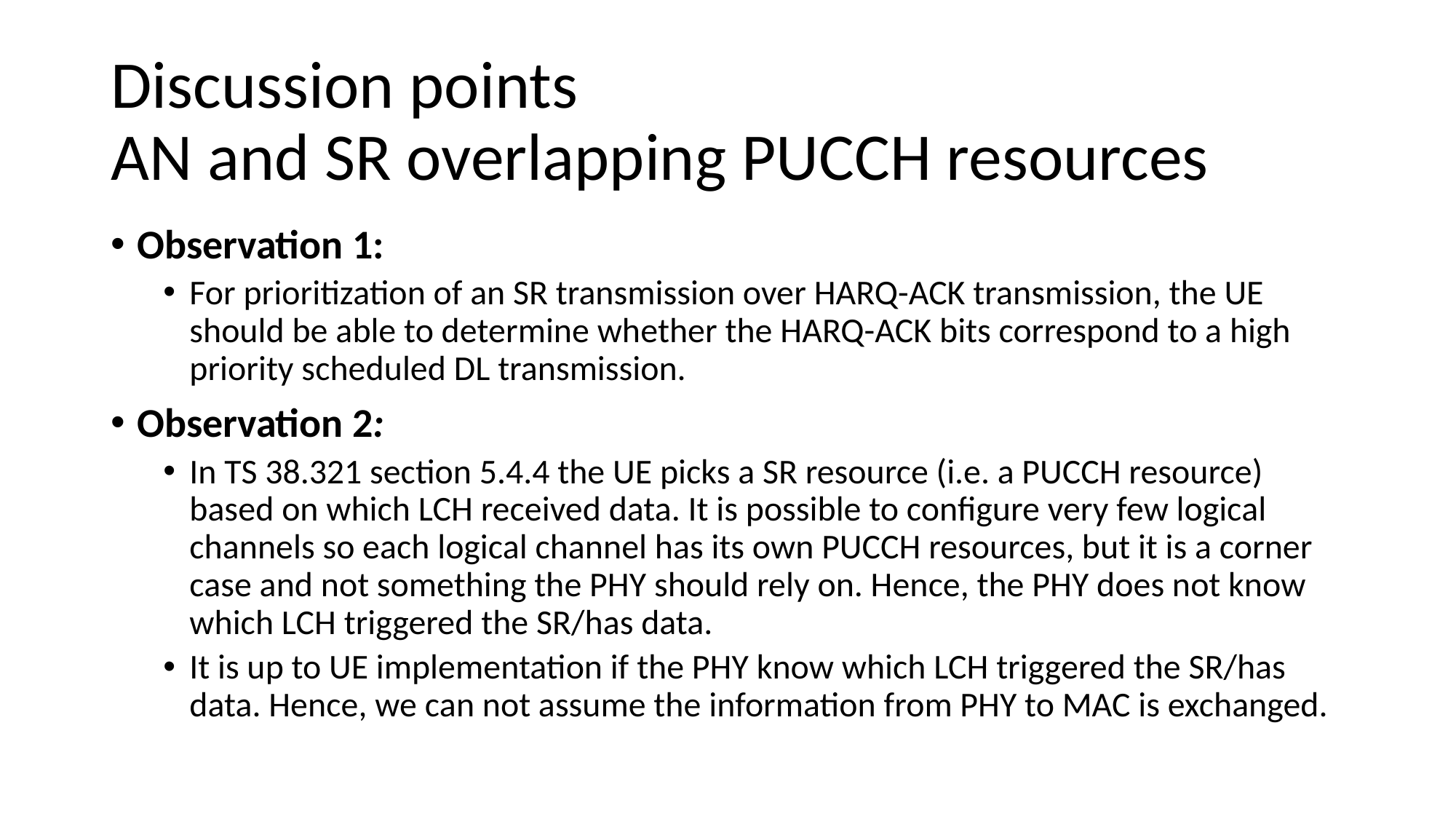

# Discussion points AN and SR overlapping PUCCH resources
Observation 1:
For prioritization of an SR transmission over HARQ-ACK transmission, the UE should be able to determine whether the HARQ-ACK bits correspond to a high priority scheduled DL transmission.
Observation 2:
In TS 38.321 section 5.4.4 the UE picks a SR resource (i.e. a PUCCH resource) based on which LCH received data. It is possible to configure very few logical channels so each logical channel has its own PUCCH resources, but it is a corner case and not something the PHY should rely on. Hence, the PHY does not know which LCH triggered the SR/has data.
It is up to UE implementation if the PHY know which LCH triggered the SR/has data. Hence, we can not assume the information from PHY to MAC is exchanged.